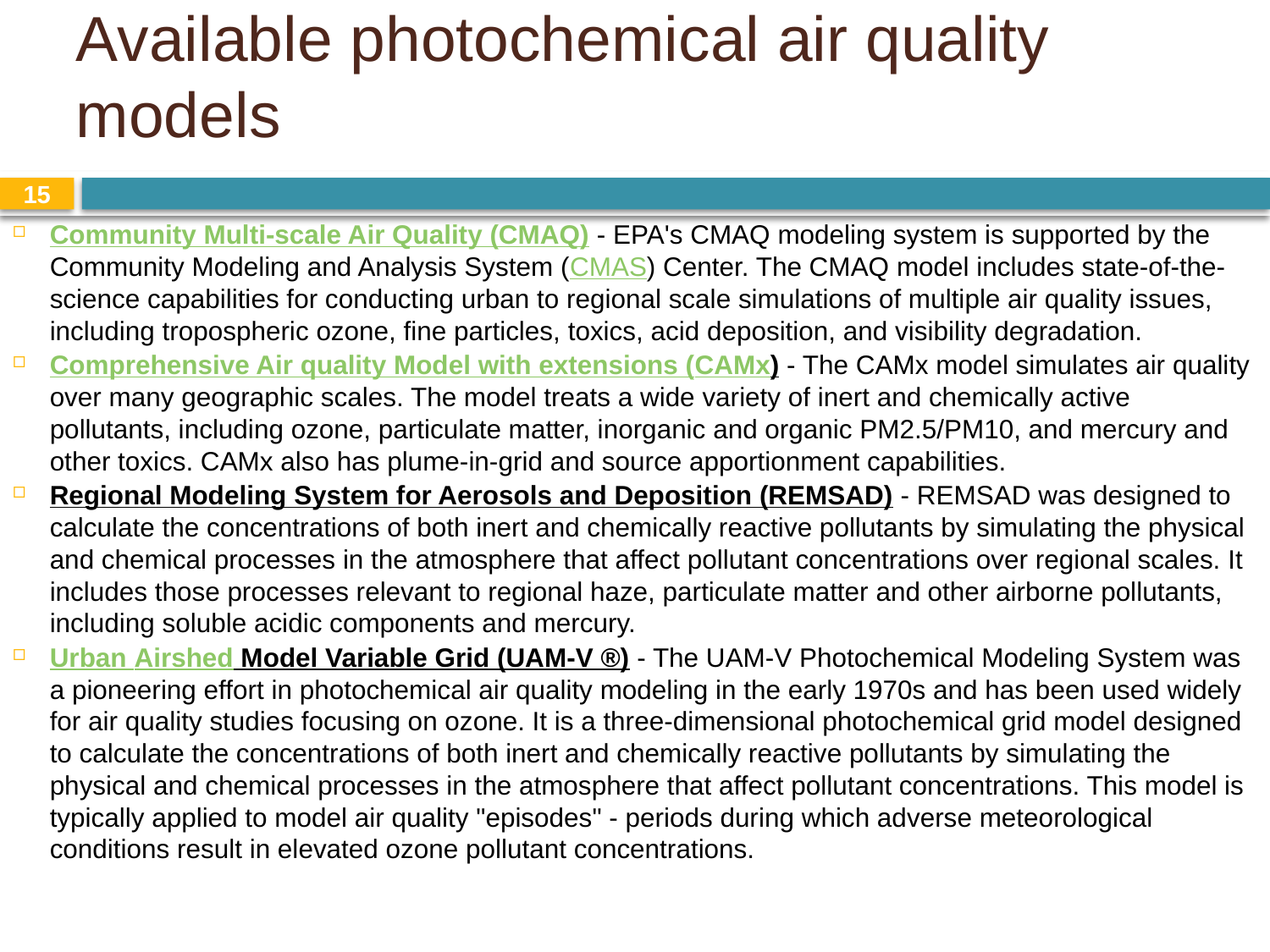

# Available photochemical air quality models
15
Community Multi-scale Air Quality (CMAQ) - EPA's CMAQ modeling system is supported by the Community Modeling and Analysis System (CMAS) Center. The CMAQ model includes state-of-the-science capabilities for conducting urban to regional scale simulations of multiple air quality issues, including tropospheric ozone, fine particles, toxics, acid deposition, and visibility degradation.
Comprehensive Air quality Model with extensions (CAMx) - The CAMx model simulates air quality over many geographic scales. The model treats a wide variety of inert and chemically active pollutants, including ozone, particulate matter, inorganic and organic PM2.5/PM10, and mercury and other toxics. CAMx also has plume-in-grid and source apportionment capabilities.
Regional Modeling System for Aerosols and Deposition (REMSAD) - REMSAD was designed to calculate the concentrations of both inert and chemically reactive pollutants by simulating the physical and chemical processes in the atmosphere that affect pollutant concentrations over regional scales. It includes those processes relevant to regional haze, particulate matter and other airborne pollutants, including soluble acidic components and mercury.
Urban Airshed Model Variable Grid (UAM-V ®) - The UAM-V Photochemical Modeling System was a pioneering effort in photochemical air quality modeling in the early 1970s and has been used widely for air quality studies focusing on ozone. It is a three-dimensional photochemical grid model designed to calculate the concentrations of both inert and chemically reactive pollutants by simulating the physical and chemical processes in the atmosphere that affect pollutant concentrations. This model is typically applied to model air quality "episodes" - periods during which adverse meteorological conditions result in elevated ozone pollutant concentrations.